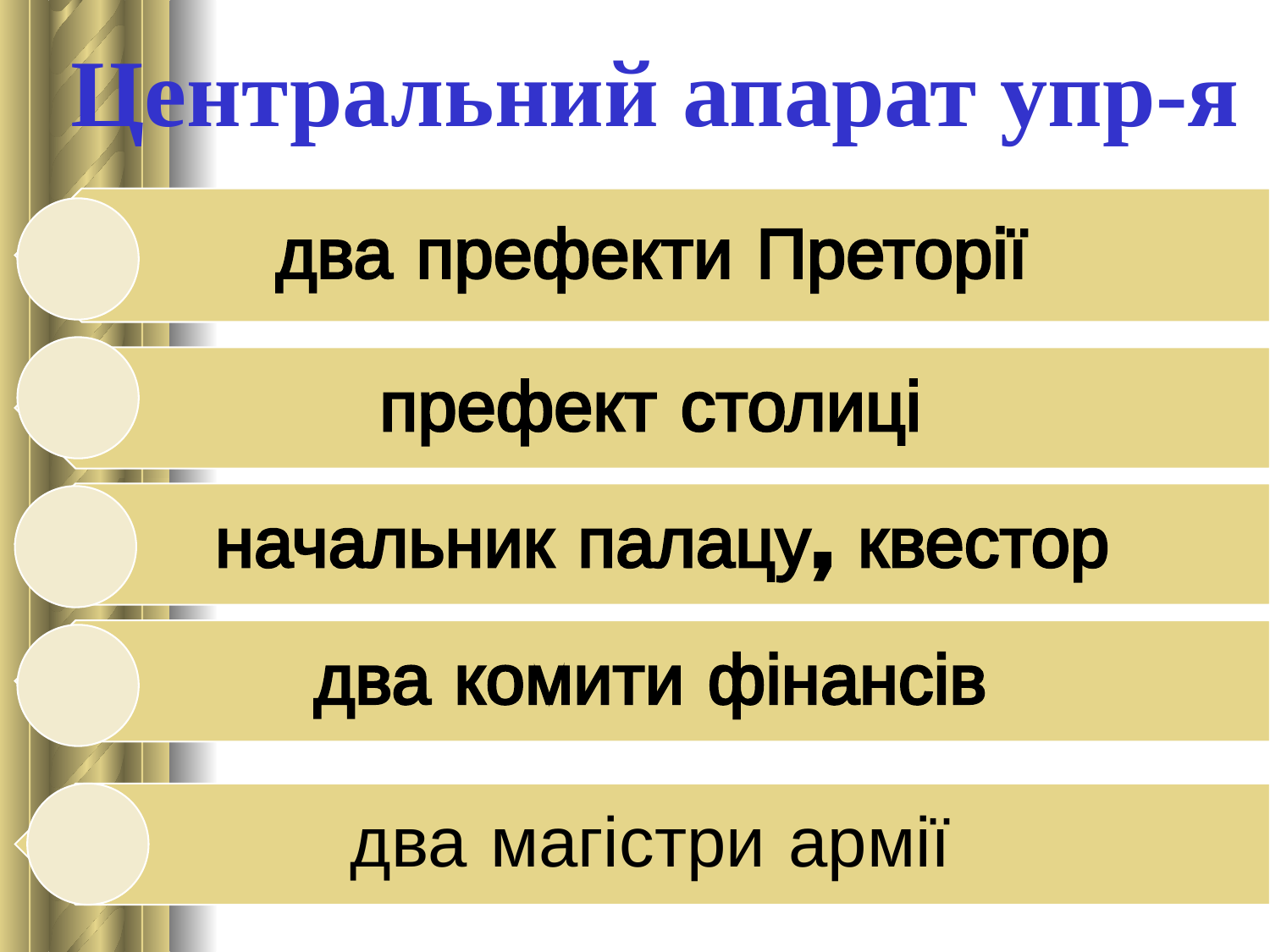

# Центральний апарат упр-я

два префекти Преторії
префект столиці
 начальник палацу, квестор
два комити фінансів
два магістри армії